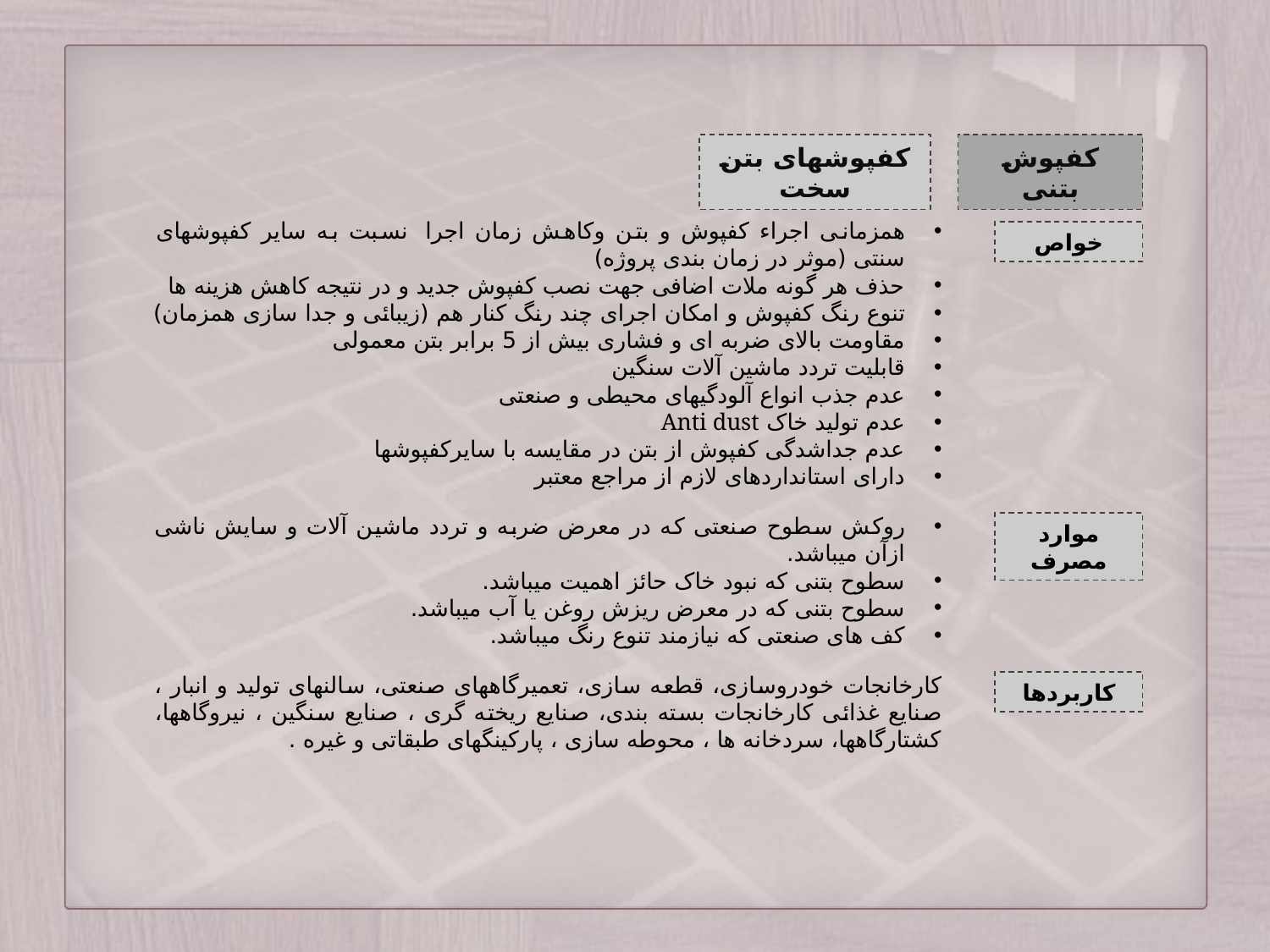

کفپوش‏های بتن سخت
کفپوش بتنی
همزمانی اجراء کفپوش و بتن وکاهش زمان اجرا  نسبت به سایر کفپوشهای سنتی (موثر در زمان بندی پروژه)
حذف هر گونه ملات اضافی جهت نصب کفپوش جدید و در نتیجه کاهش هزینه ها
تنوع رنگ کفپوش و امکان اجرای چند رنگ کنار هم (زیبائی و جدا سازی همزمان)
مقاومت بالای ضربه ای و فشاری بیش از 5 برابر بتن معمولی
قابلیت تردد ماشین آلات سنگین
عدم جذب انواع آلودگیهای محیطی و صنعتی
عدم تولید خاک Anti dust
عدم جداشدگی کفپوش از بتن در مقایسه با سایرکفپوشها
دارای استانداردهای لازم از مراجع معتبر
خواص
روکش سطوح صنعتی که در معرض ضربه و تردد ماشین آلات و سایش ناشی ازآن می‏باشد.
سطوح بتنی که نبود خاک حائز اهمیت می‏باشد.
سطوح بتنی که در معرض ریزش روغن یا آب می‏باشد.
کف های صنعتی که نیازمند تنوع رنگ می‏باشد.
موارد مصرف
کارخانجات خودروسازی، قطعه سازی، تعمیرگاه‏های صنعتی، سالن‏های تولید و انبار ، صنایع غذائی کارخانجات بسته بندی، صنایع ریخته گری ، صنایع سنگین ، نیروگاهها، کشتارگاهها، سردخانه ها ، محوطه سازی ، پارکینگهای طبقاتی و غیره .
کاربردها